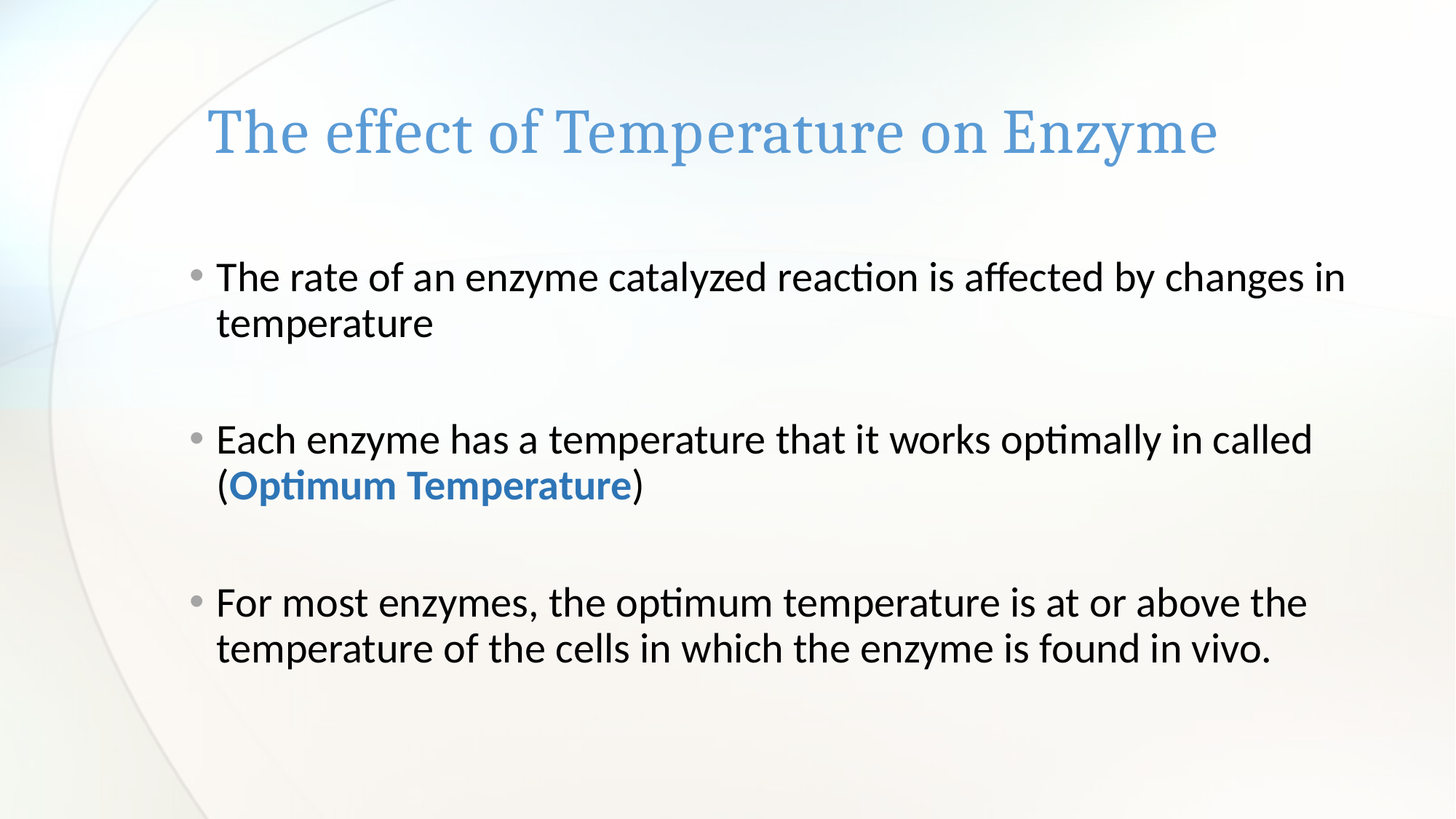

# The effect of Temperature on Enzyme
The rate of an enzyme catalyzed reaction is affected by changes in temperature

Each enzyme has a temperature that it works optimally in called (Optimum Temperature)

For most enzymes, the optimum temperature is at or above the temperature of the cells in which the enzyme is found in vivo.